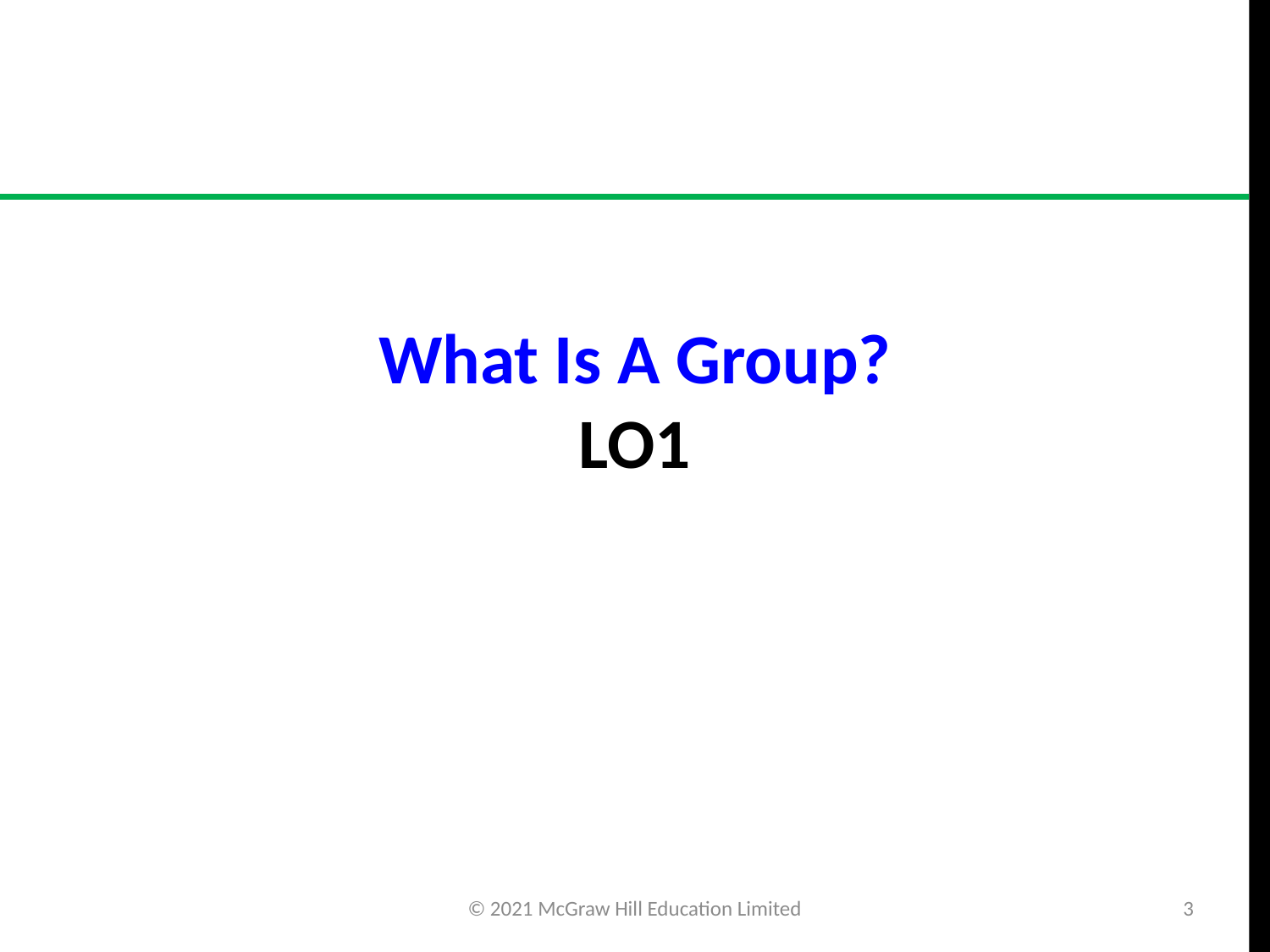

# What Is A Group? LO1

© 2021 McGraw Hill Education Limited
3